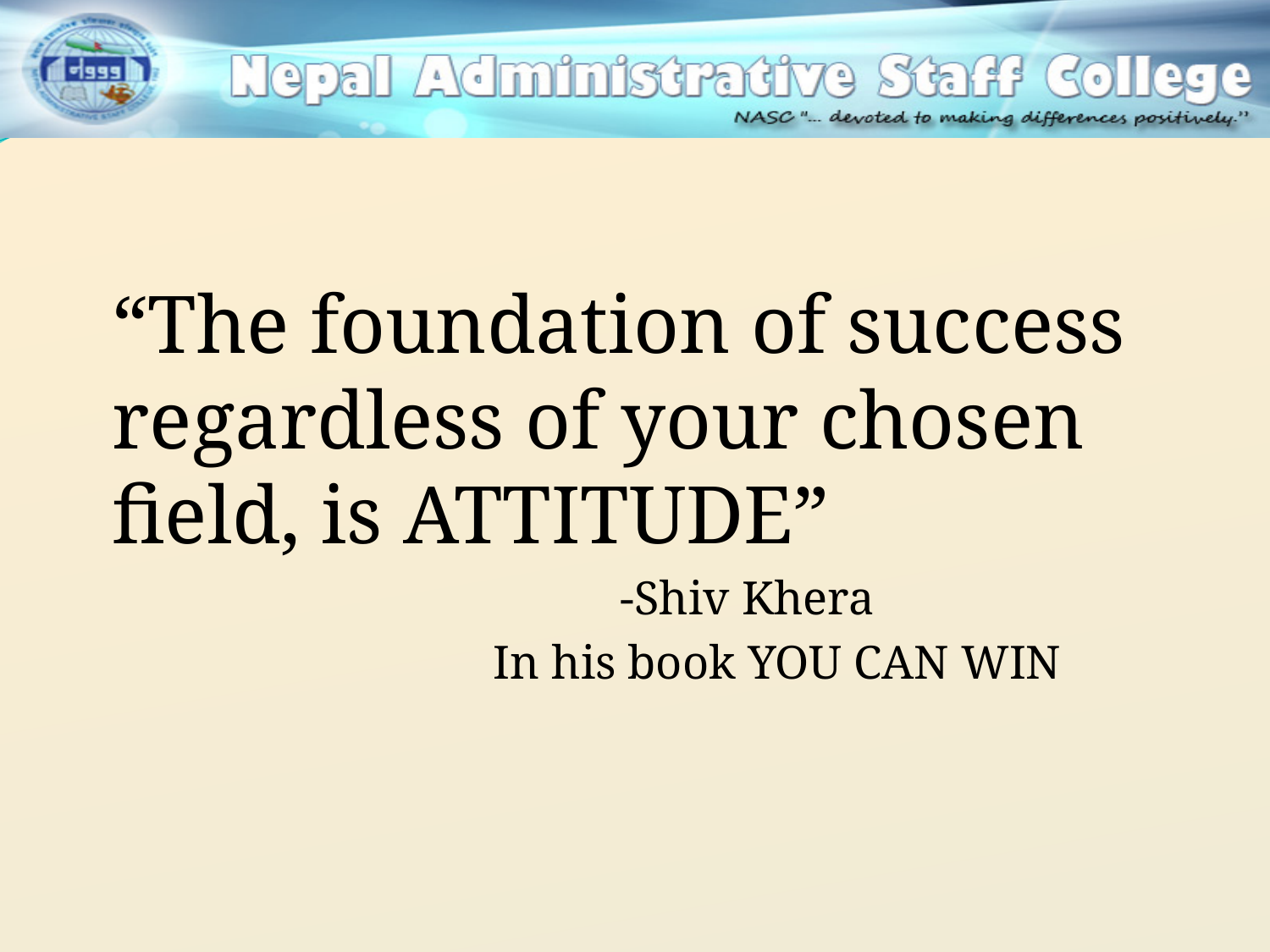

“The foundation of success regardless of your chosen field, is ATTITUDE”
					-Shiv Khera
				In his book YOU CAN WIN